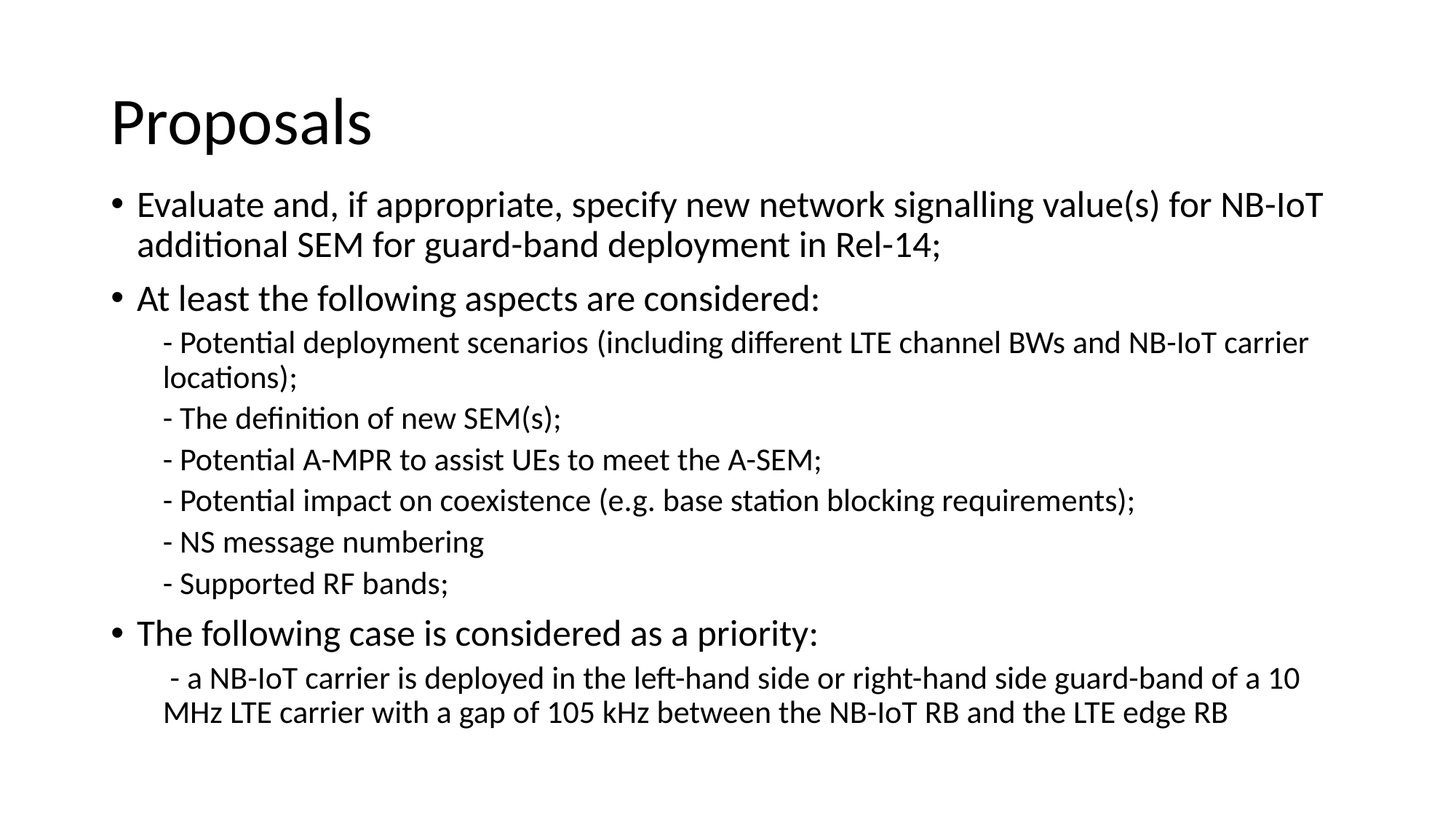

# Proposals
Evaluate and, if appropriate, specify new network signalling value(s) for NB-IoT additional SEM for guard-band deployment in Rel-14;
At least the following aspects are considered:
- Potential deployment scenarios (including different LTE channel BWs and NB-IoT carrier locations);
- The definition of new SEM(s);
- Potential A-MPR to assist UEs to meet the A-SEM;
- Potential impact on coexistence (e.g. base station blocking requirements);
- NS message numbering
- Supported RF bands;
The following case is considered as a priority:
 - a NB-IoT carrier is deployed in the left-hand side or right-hand side guard-band of a 10 MHz LTE carrier with a gap of 105 kHz between the NB-IoT RB and the LTE edge RB